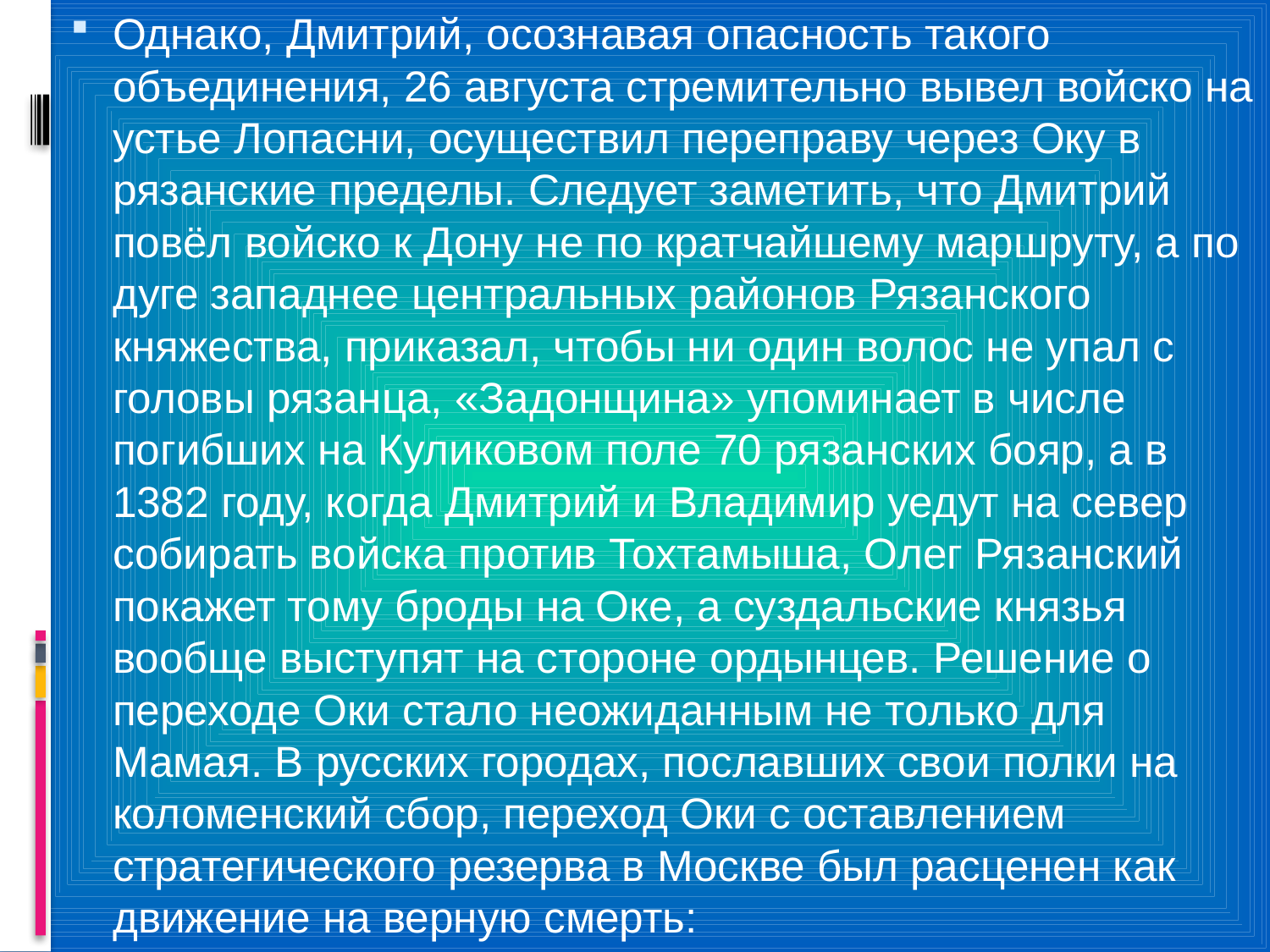

Однако, Дмитрий, осознавая опасность такого объединения, 26 августа стремительно вывел войско на устье Лопасни, осуществил переправу через Оку в рязанские пределы. Следует заметить, что Дмитрий повёл войско к Дону не по кратчайшему маршруту, а по дуге западнее центральных районов Рязанского княжества, приказал, чтобы ни один волос не упал с головы рязанца, «Задонщина» упоминает в числе погибших на Куликовом поле 70 рязанских бояр, а в 1382 году, когда Дмитрий и Владимир уедут на север собирать войска против Тохтамыша, Олег Рязанский покажет тому броды на Оке, а суздальские князья вообще выступят на стороне ордынцев. Решение о переходе Оки стало неожиданным не только для Мамая. В русских городах, пославших свои полки на коломенский сбор, переход Оки с оставлением стратегического резерва в Москве был расценен как движение на верную смерть:
#